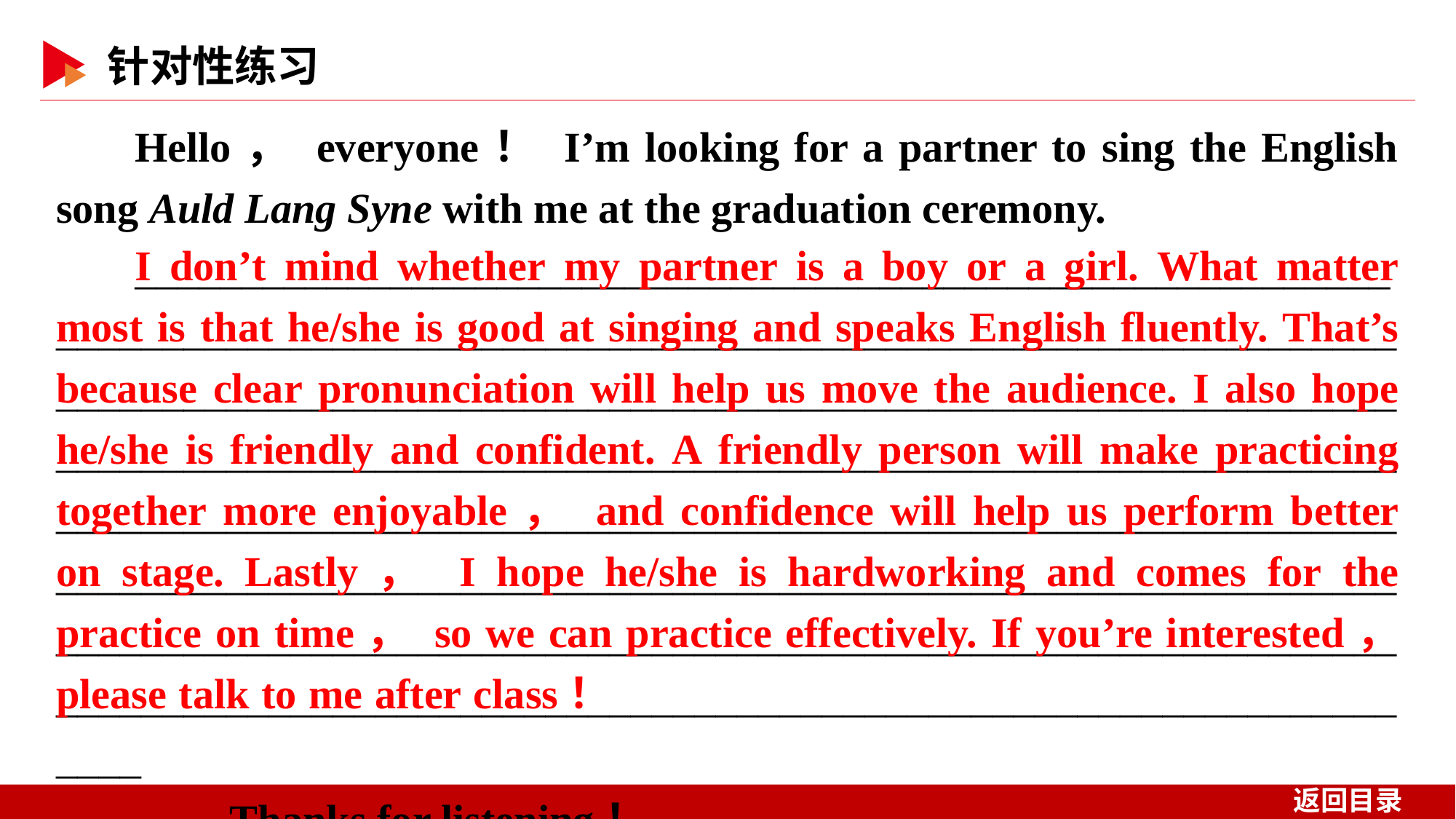

Hello， everyone！ I’m looking for a partner to sing the English song Auld Lang Syne with me at the graduation ceremony.
________________________________________________________________________________________________________________________________________________________________________________________________________________________________________________________________________________________________________________________________________________________________________________________________________________________________________________________________________________________________________________________
　　Thanks for listening！
I don’t mind whether my partner is a boy or a girl. What matter most is that he/she is good at singing and speaks English fluently. That’s because clear pronunciation will help us move the audience. I also hope he/she is friendly and confident. A friendly person will make practicing together more enjoyable， and confidence will help us perform better on stage. Lastly， I hope he/she is hardworking and comes for the practice on time， so we can practice effectively. If you’re interested， please talk to me after class！